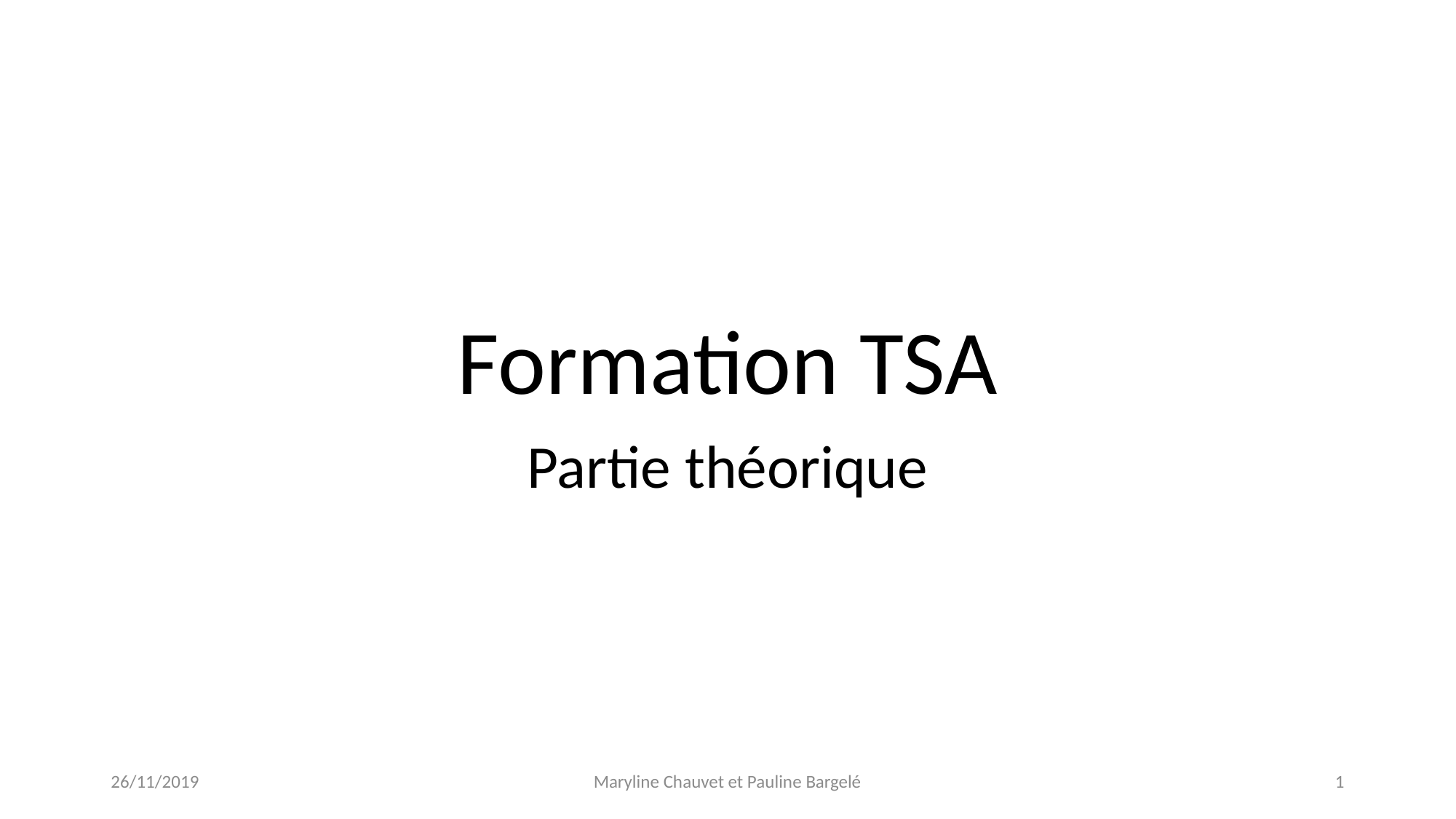

# Formation TSA
Partie théorique

26/11/2019
Maryline Chauvet et Pauline Bargelé
1